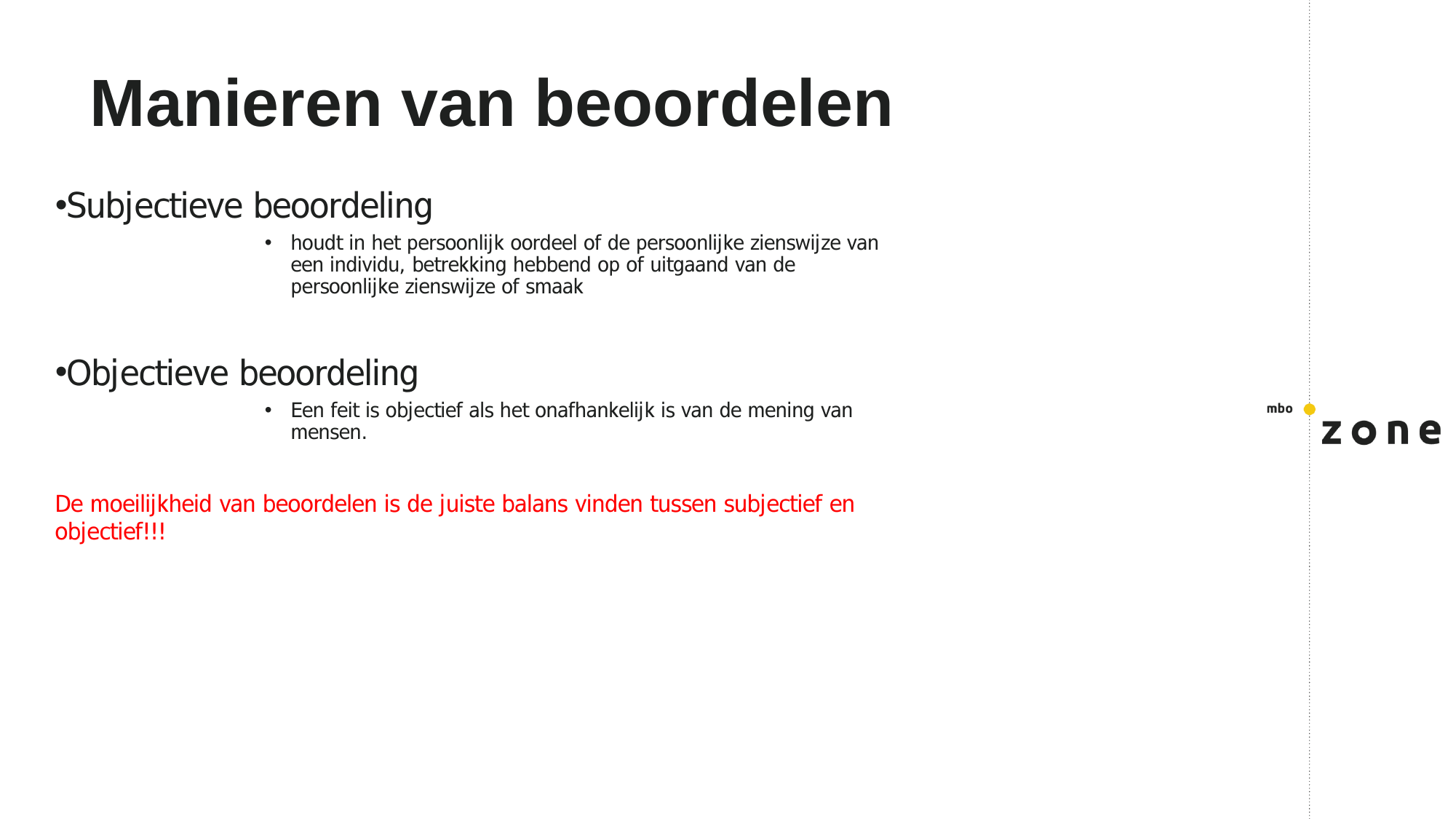

# Manieren van beoordelen
Subjectieve beoordeling
houdt in het persoonlijk oordeel of de persoonlijke zienswijze van een individu, betrekking hebbend op of uitgaand van de persoonlijke zienswijze of smaak

Objectieve beoordeling
Een feit is objectief als het onafhankelijk is van de mening van mensen.

De moeilijkheid van beoordelen is de juiste balans vinden tussen subjectief en objectief!!!